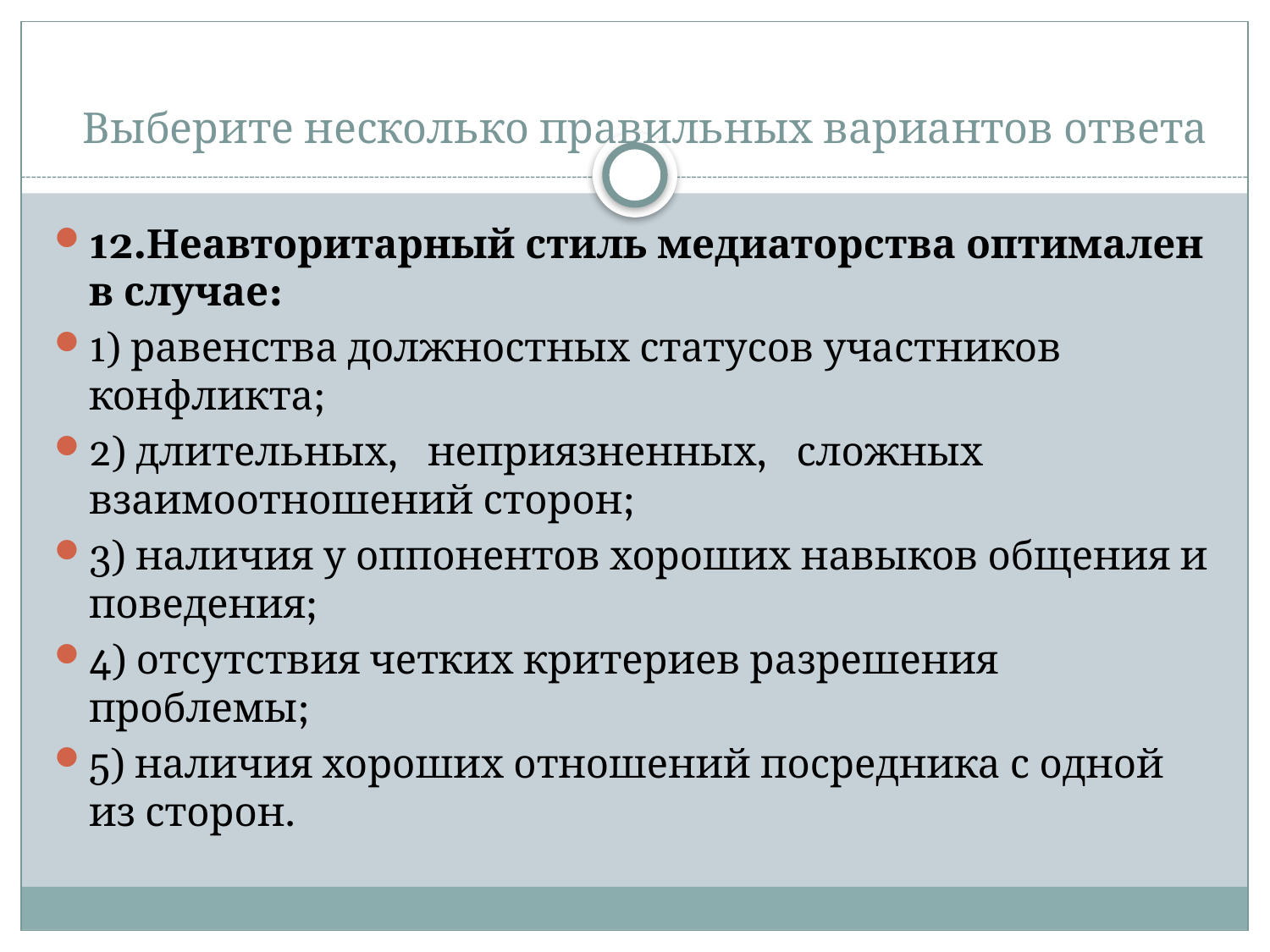

# Выберите несколько правильных вариантов ответа
12.Неавторитарный стиль медиаторства оптимален в случае:
1) равенства должностных статусов участников конфликта;
2) длительных,   неприязненных,   сложных   взаимоотношений сторон;
3) наличия у оппонентов хороших навыков общения и поведения;
4) отсутствия четких критериев разрешения проблемы;
5) наличия хороших отношений посредника с одной из сторон.